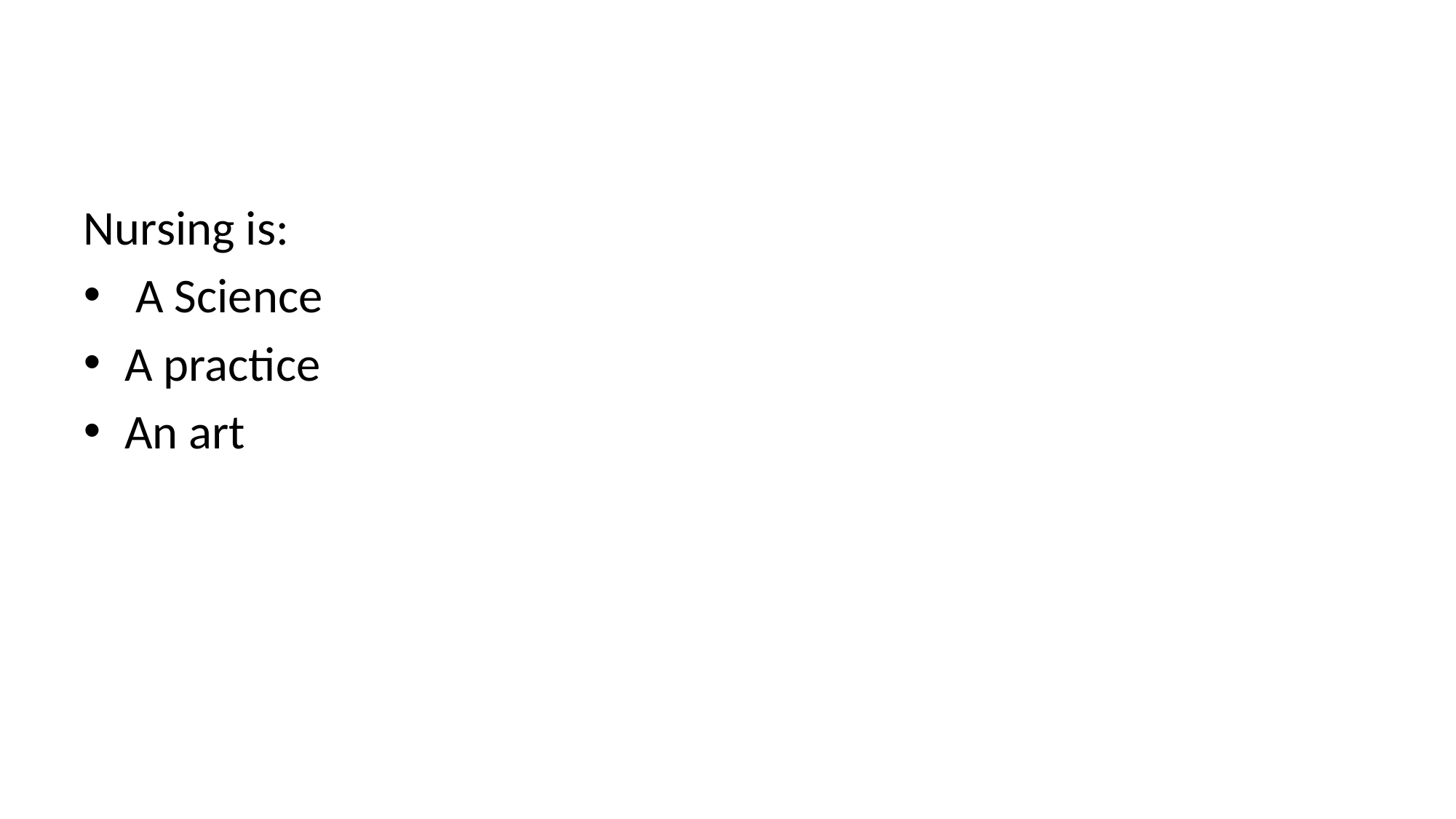

Nursing is:
 A Science
A practice
An art